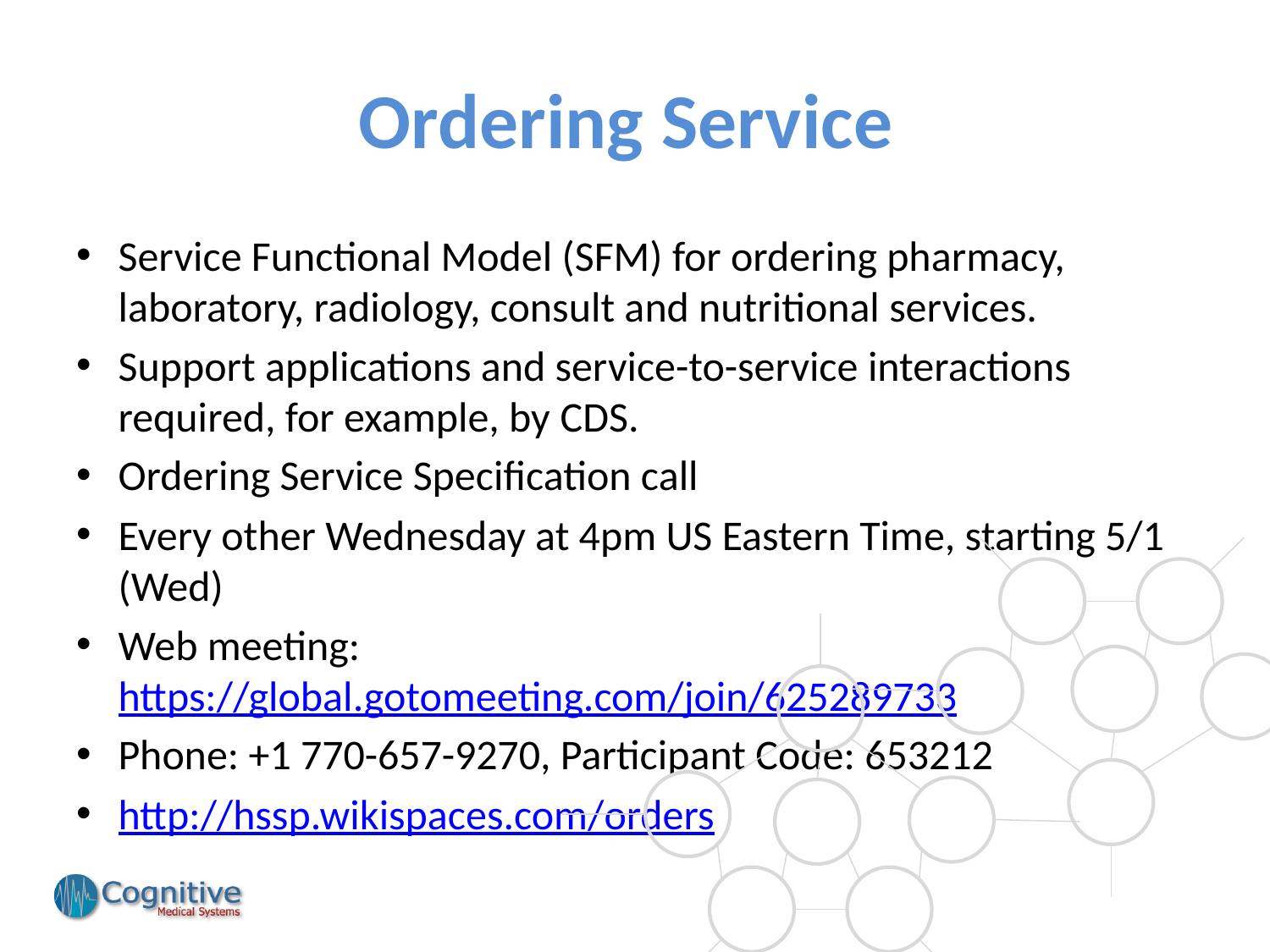

# Ordering Service
Service Functional Model (SFM) for ordering pharmacy, laboratory, radiology, consult and nutritional services.
Support applications and service-to-service interactions required, for example, by CDS.
Ordering Service Specification call
Every other Wednesday at 4pm US Eastern Time, starting 5/1 (Wed)
Web meeting: https://global.gotomeeting.com/join/625289733
Phone: +1 770-657-9270, Participant Code: 653212
http://hssp.wikispaces.com/orders